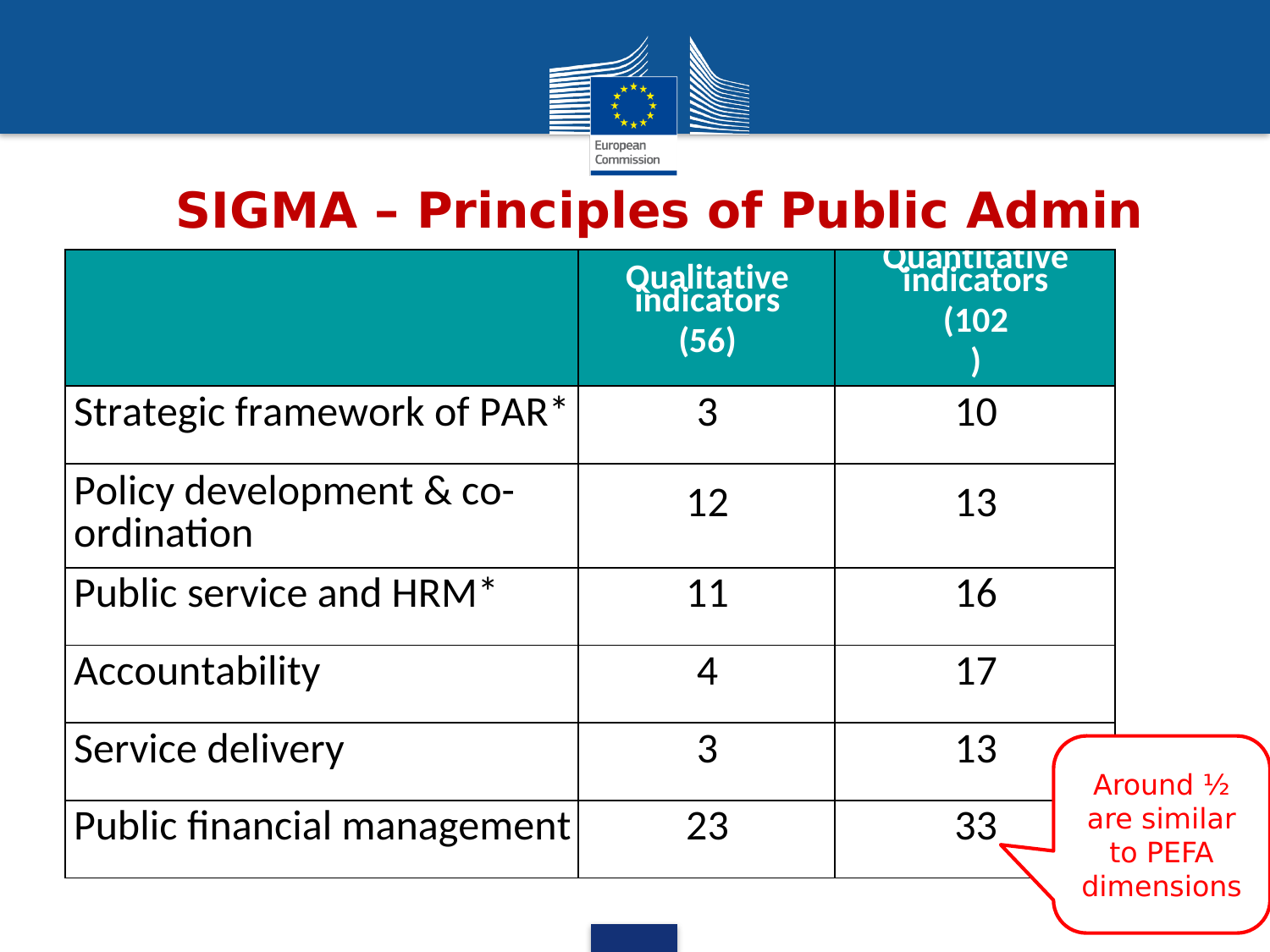

# SIGMA – Principles of Public Admin
|  | Qualitative indicators (56) | Quantitative indicators (102) |
| --- | --- | --- |
| Strategic framework of PAR\* | 3 | 10 |
| Policy development & co-ordination | 12 | 13 |
| Public service and HRM\* | 11 | 16 |
| Accountability | 4 | 17 |
| Service delivery | 3 | 13 |
| Public financial management | 23 | 33 |
Around ½ are similar to PEFA dimensions
22